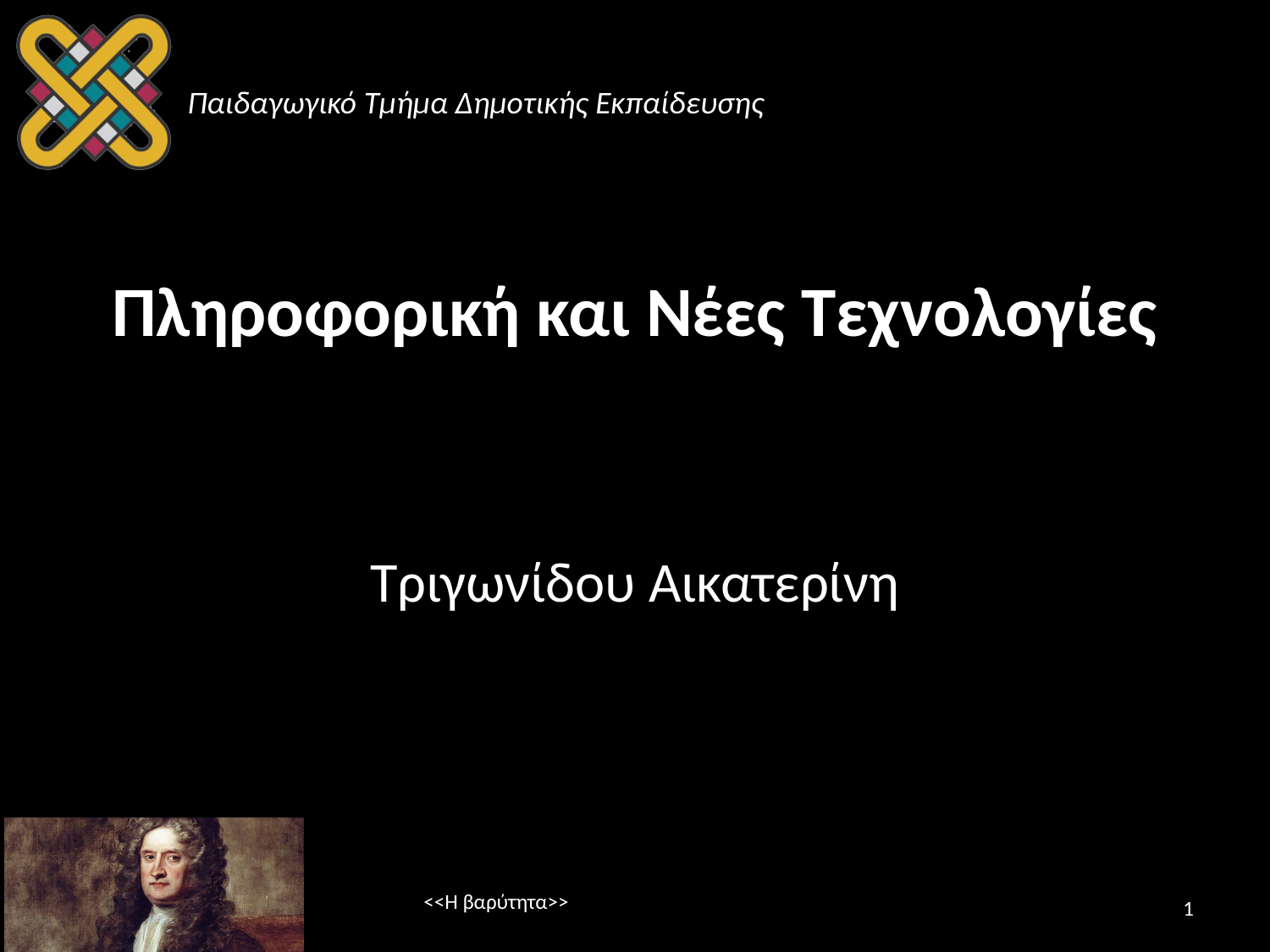

# Πληροφορική και Νέες Τεχνολογίες
Τριγωνίδου Αικατερίνη
<<Η βαρύτητα>>
1